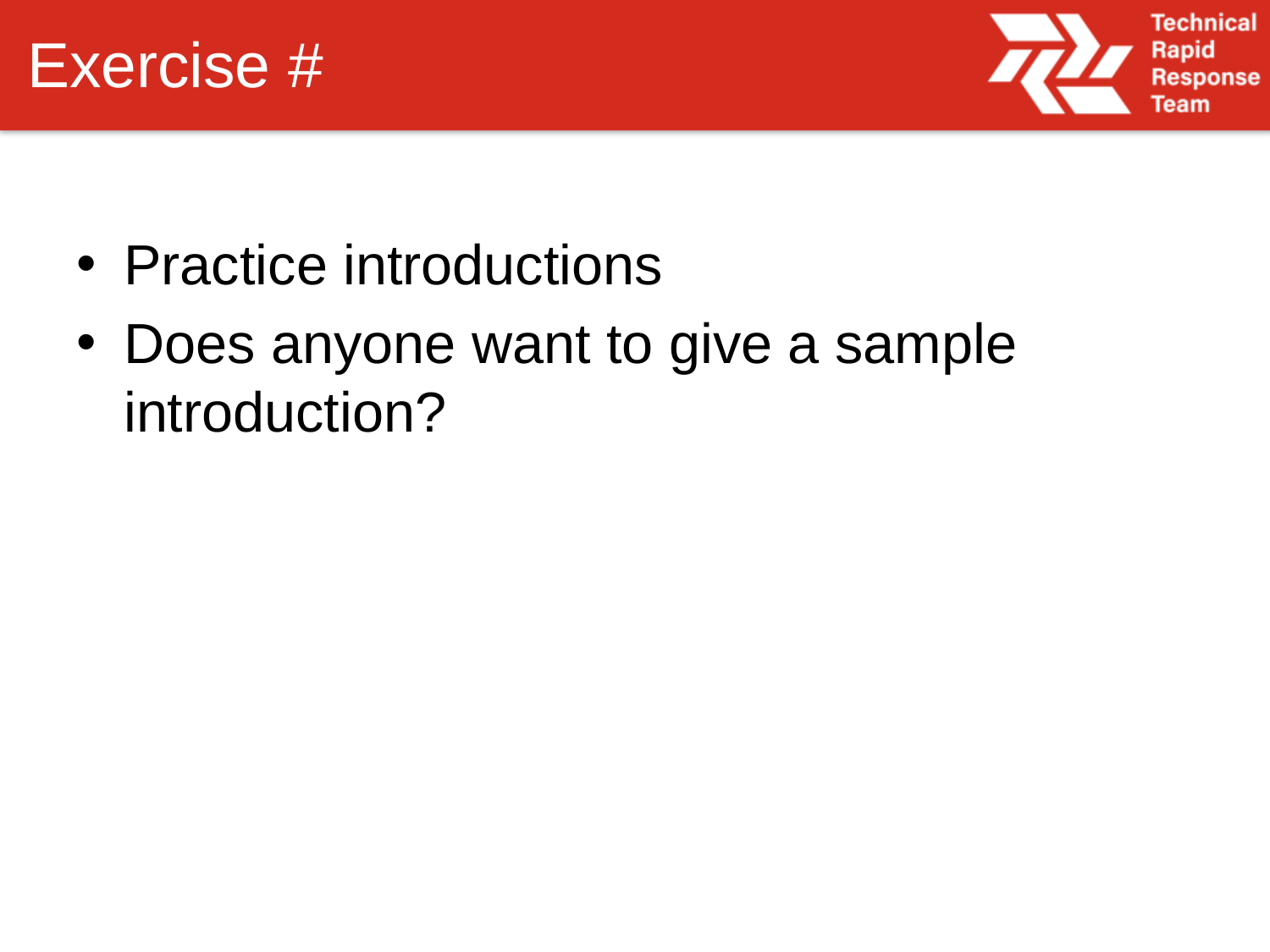

# Exercise #
Practice introductions
Does anyone want to give a sample introduction?